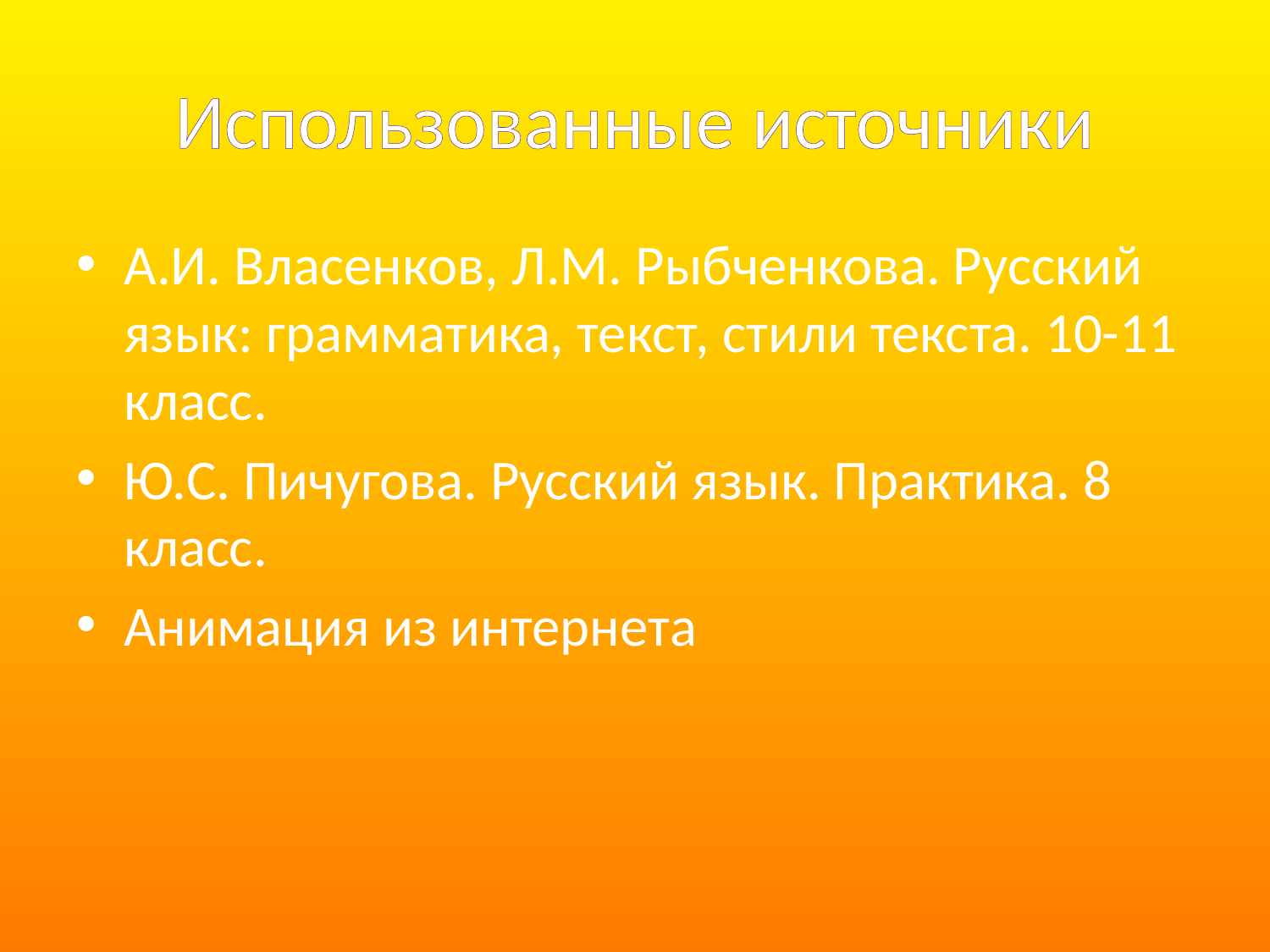

# Использованные источники
А.И. Власенков, Л.М. Рыбченкова. Русский язык: грамматика, текст, стили текста. 10-11 класс.
Ю.С. Пичугова. Русский язык. Практика. 8 класс.
Анимация из интернета